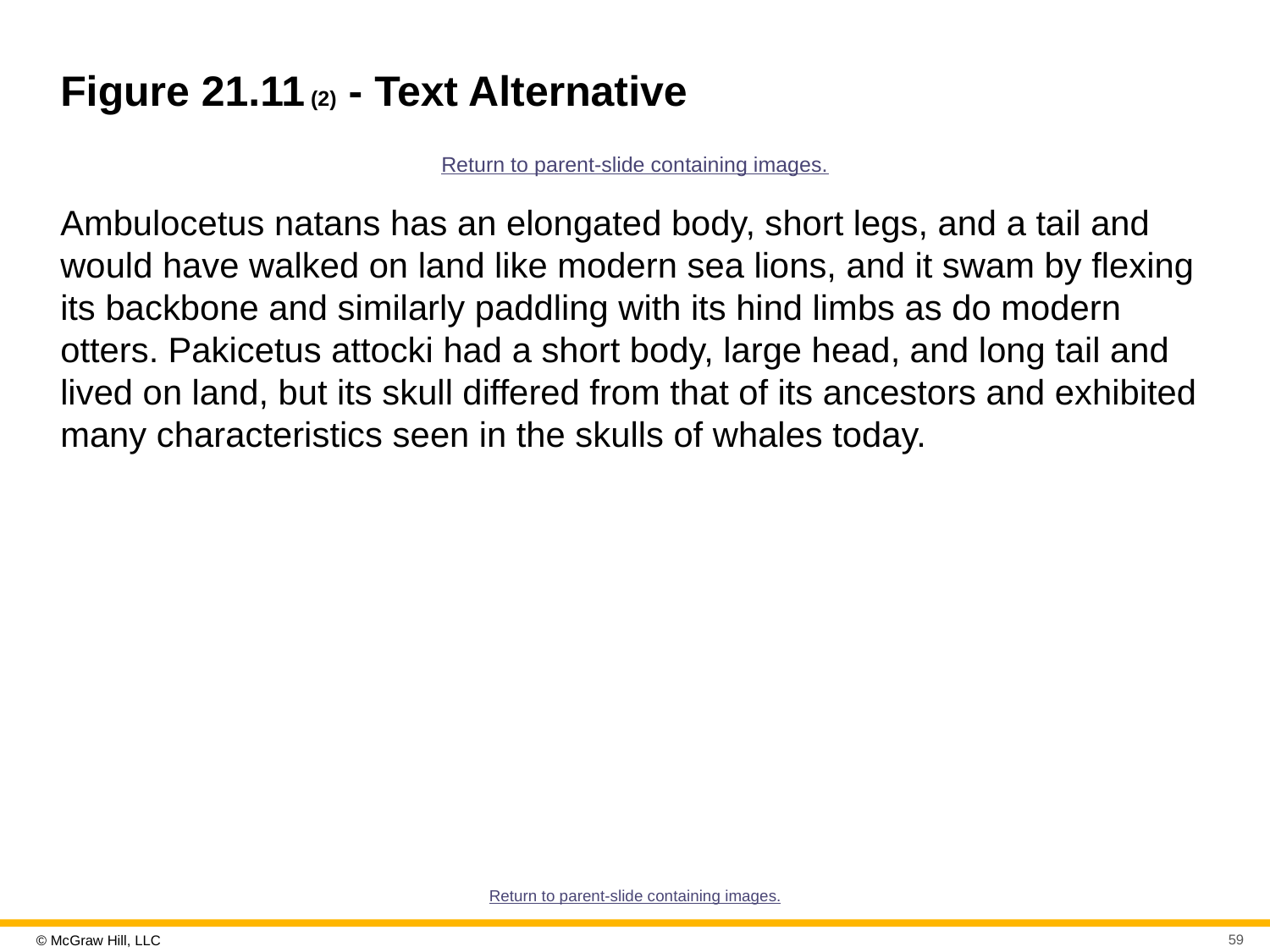

# Figure 21.11 (2) - Text Alternative
Return to parent-slide containing images.
Ambulocetus natans has an elongated body, short legs, and a tail and would have walked on land like modern sea lions, and it swam by flexing its backbone and similarly paddling with its hind limbs as do modern otters. Pakicetus attocki had a short body, large head, and long tail and lived on land, but its skull differed from that of its ancestors and exhibited many characteristics seen in the skulls of whales today.
Return to parent-slide containing images.
59